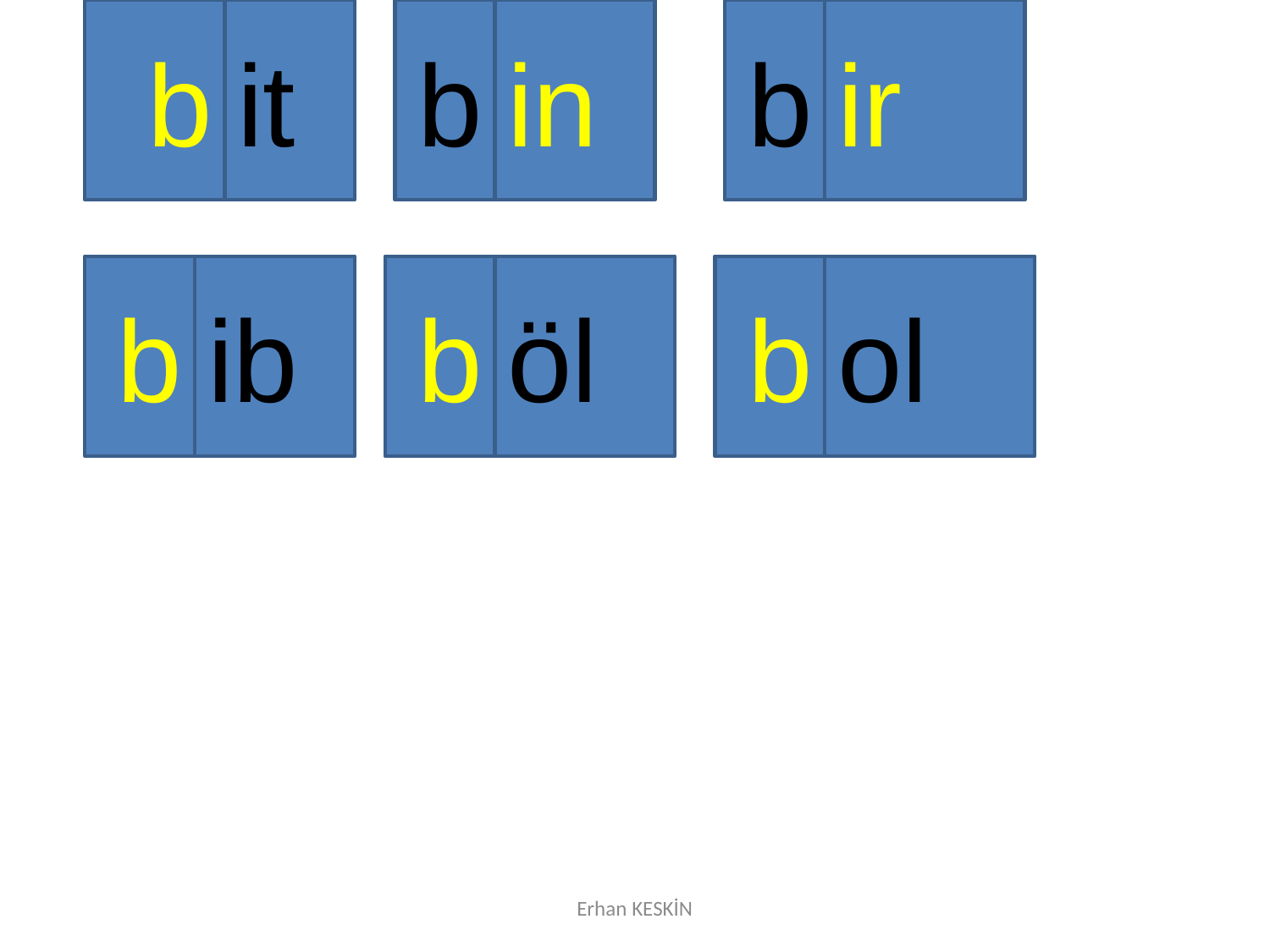

b
it
b
in
b
ir
b
ib
b
öl
b
ol
Erhan KESKİN